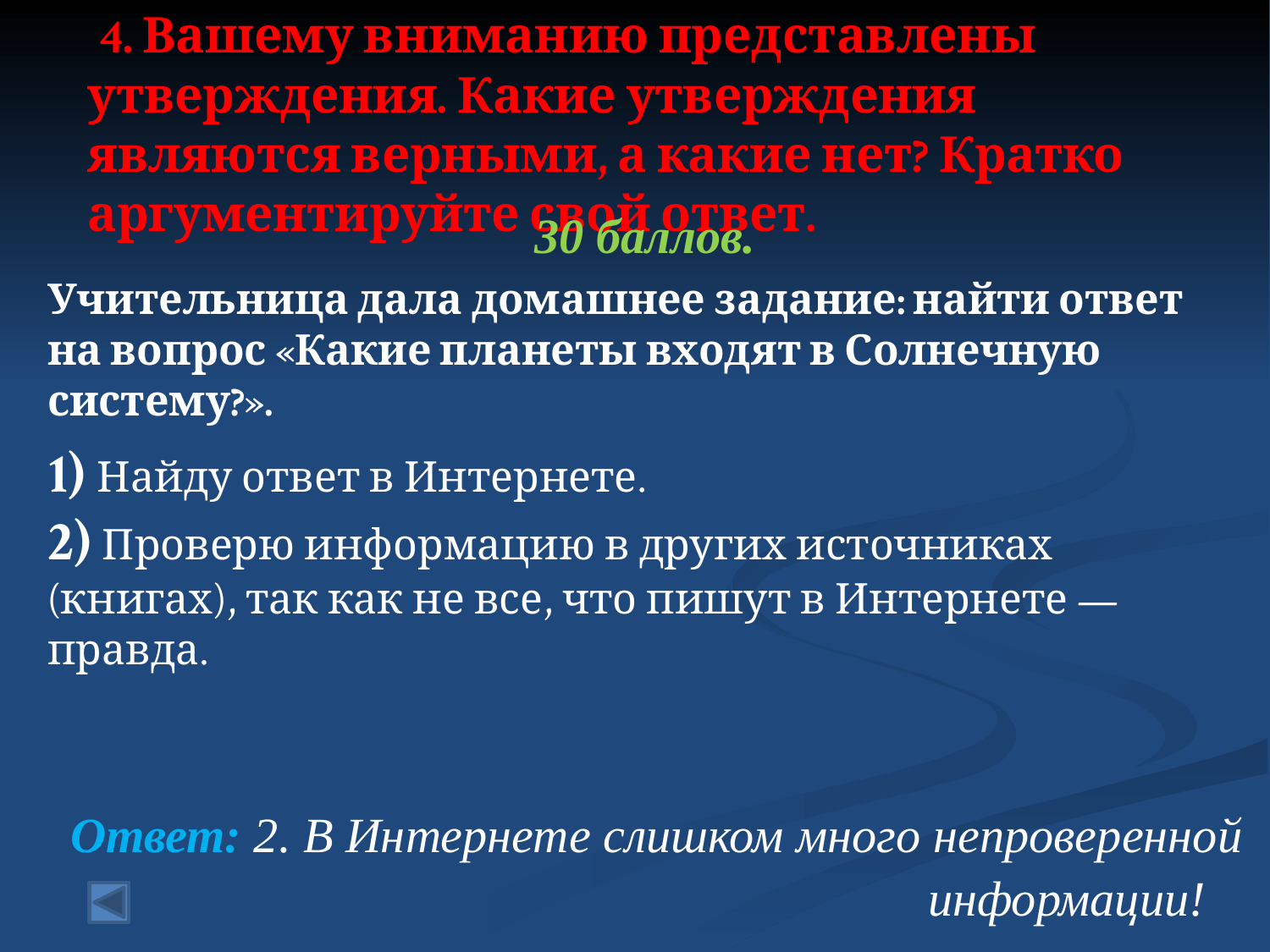

# 4. Вашему вниманию представлены  утверждения. Какие утверждения являются верными, а какие нет? Кратко аргументируйте свой ответ.
30 баллов.
Учительница дала домашнее задание: найти ответ на вопрос «Какие планеты входят в Солнечную систему?».
1) Найду ответ в Интернете.
2) Проверю информацию в других источниках (книгах), так как не все, что пишут в Интернете — правда.

Ответ: 2. В Интернете слишком много непроверенной информации!